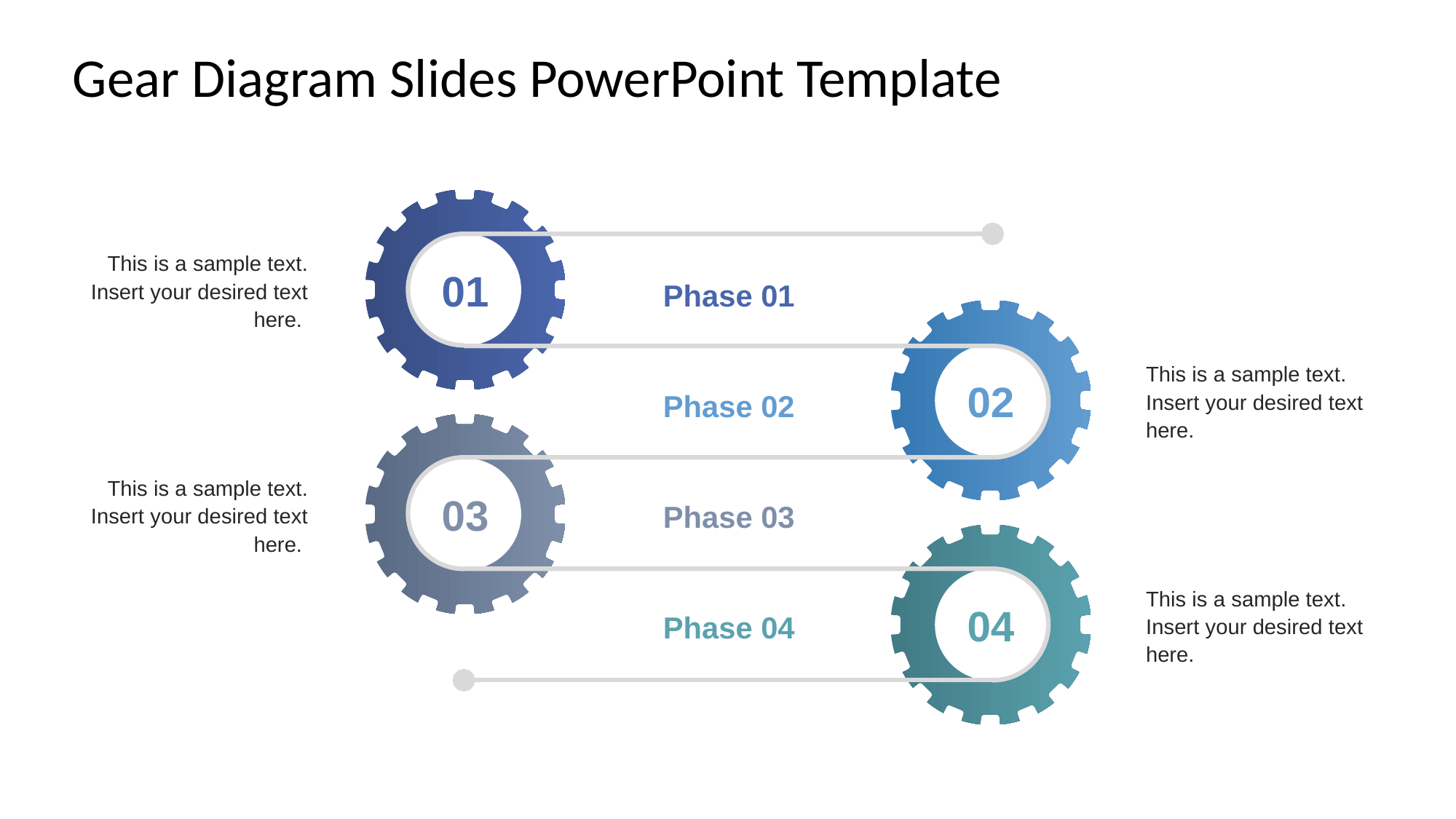

# Gear Diagram Slides PowerPoint Template

This is a sample text. Insert your desired text here.

01
Phase 01

This is a sample text. Insert your desired text here.

02
Phase 02

This is a sample text. Insert your desired text here.

03
Phase 03

This is a sample text. Insert your desired text here.

04
Phase 04